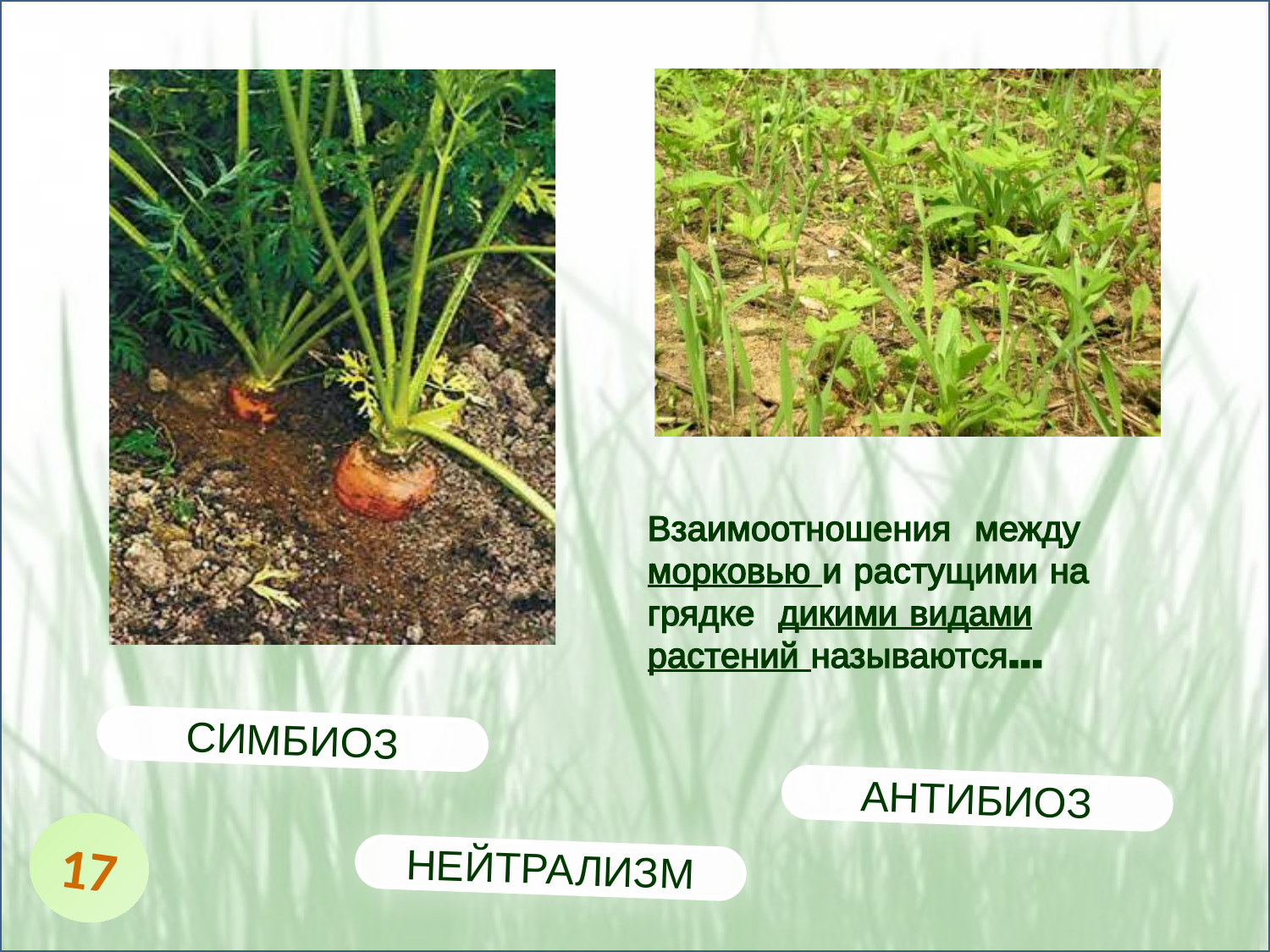

Взаимоотношения  между морковью и растущими на грядке  дикими видами растений называются…
СИМБИОЗ
АНТИБИОЗ
17
НЕЙТРАЛИЗМ